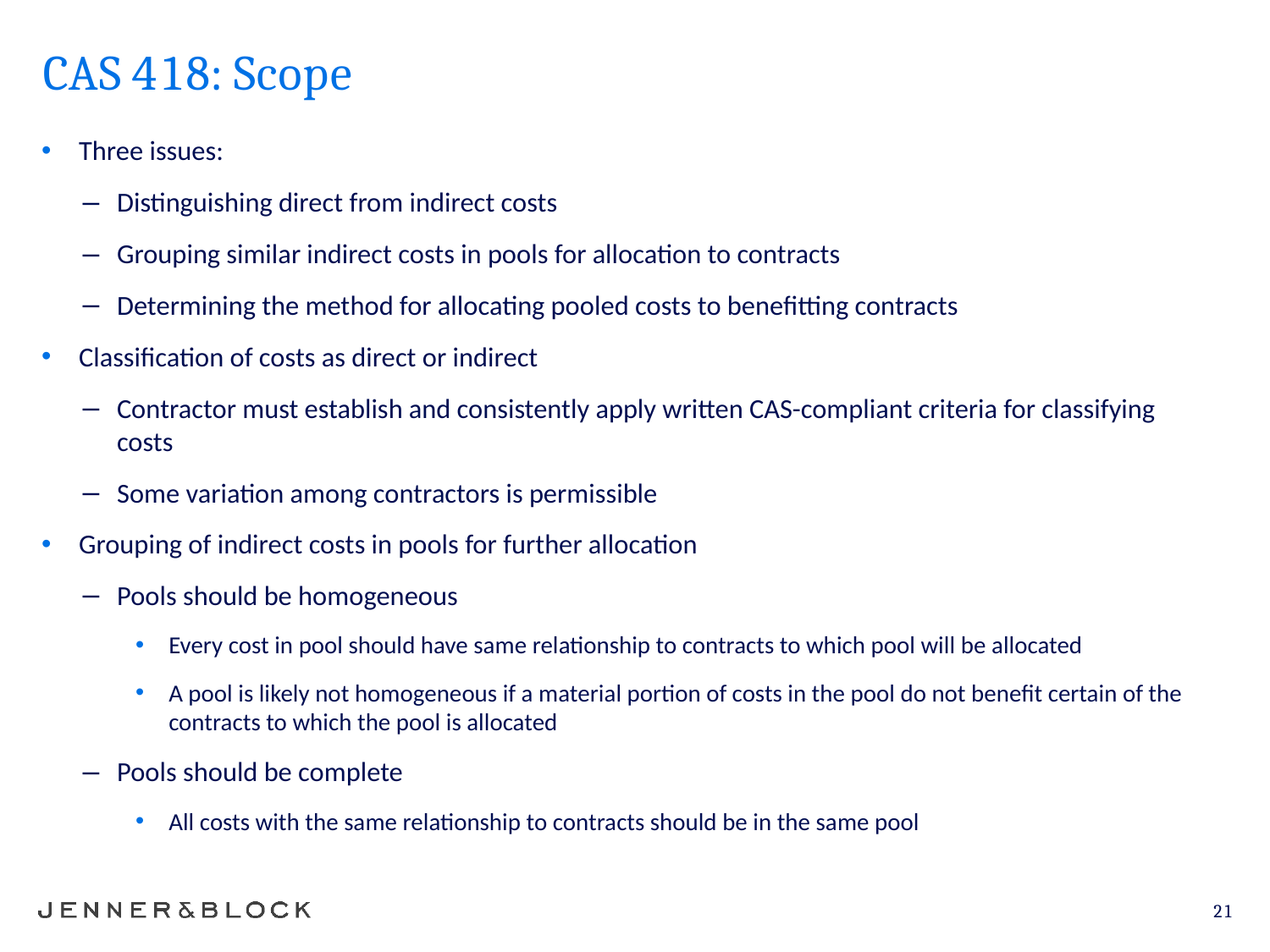

21
# CAS 418: Scope
Three issues:
Distinguishing direct from indirect costs
Grouping similar indirect costs in pools for allocation to contracts
Determining the method for allocating pooled costs to benefitting contracts
Classification of costs as direct or indirect
Contractor must establish and consistently apply written CAS-compliant criteria for classifying costs
Some variation among contractors is permissible
Grouping of indirect costs in pools for further allocation
Pools should be homogeneous
Every cost in pool should have same relationship to contracts to which pool will be allocated
A pool is likely not homogeneous if a material portion of costs in the pool do not benefit certain of the contracts to which the pool is allocated
Pools should be complete
All costs with the same relationship to contracts should be in the same pool